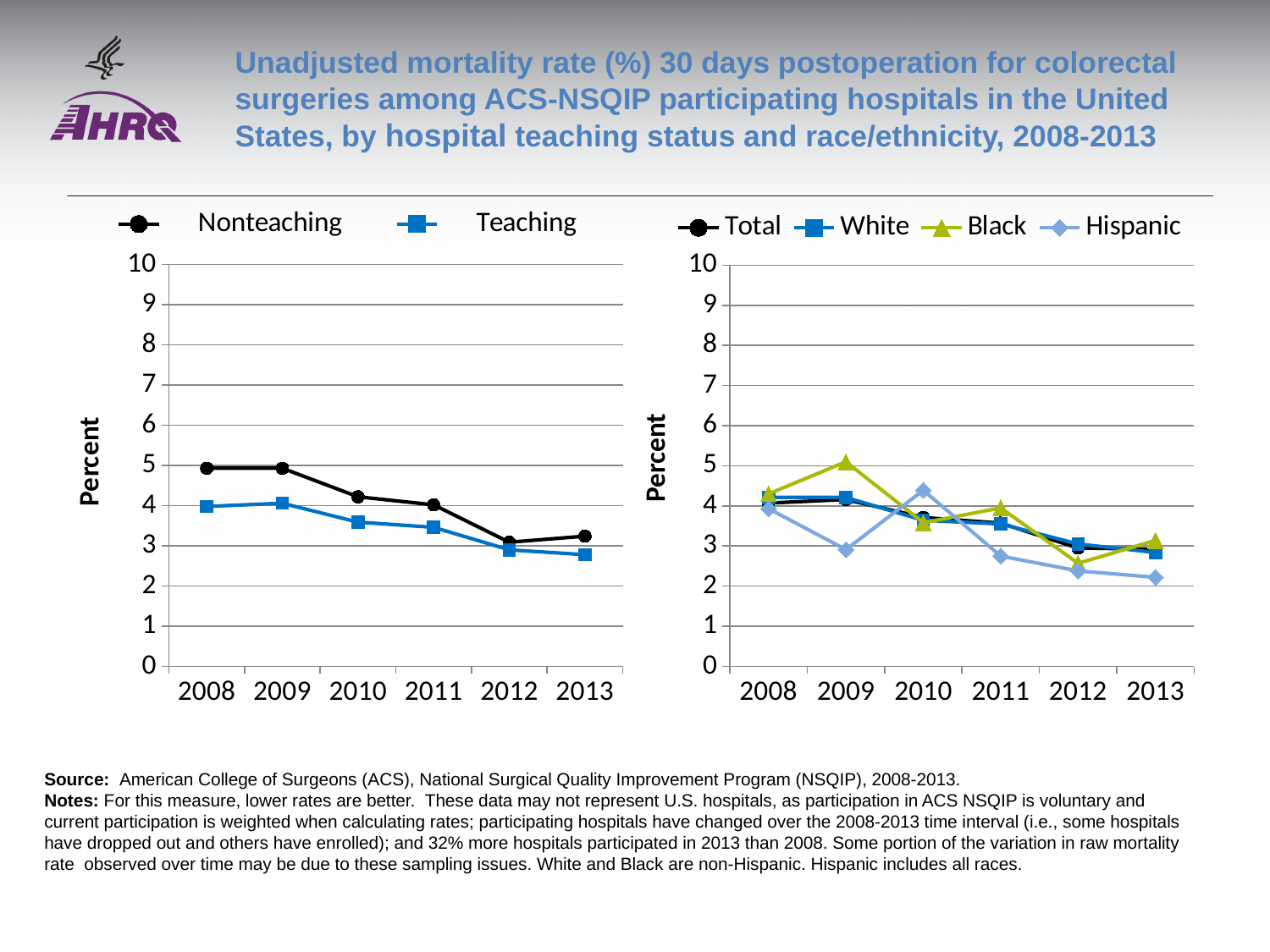

# Unadjusted mortality rate (%) 30 days postoperation for colorectal surgeries among ACS-NSQIP participating hospitals in the United States, by hospital teaching status and race/ethnicity, 2008-2013

### Chart

| Category |      Nonteaching |      Teaching |
|---|---|---|
| 2008 | 4.93 | 3.98 |
| 2009 | 4.93 | 4.06 |
| 2010 | 4.22 | 3.59 |
| 2011 | 4.02 | 3.46 |
| 2012 | 3.09 | 2.9 |
| 2013 | 3.24 | 2.78 |

### Chart

| Category | Total | White | Black | Hispanic |
|---|---|---|---|---|
| 2008 | 4.07 | 4.21 | 4.3 | 3.93 |
| 2009 | 4.16 | 4.21 | 5.1 | 2.91 |
| 2010 | 3.71 | 3.64 | 3.58 | 4.39 |
| 2011 | 3.57 | 3.55 | 3.95 | 2.75 |
| 2012 | 2.95 | 3.05 | 2.57 | 2.38 |
| 2013 | 2.92 | 2.84 | 3.14 | 2.22 |
Source:  American College of Surgeons (ACS), National Surgical Quality Improvement Program (NSQIP), 2008-2013.
Notes: For this measure, lower rates are better.  These data may not represent U.S. hospitals, as participation in ACS NSQIP is voluntary and current participation is weighted when calculating rates; participating hospitals have changed over the 2008-2013 time interval (i.e., some hospitals have dropped out and others have enrolled); and 32% more hospitals participated in 2013 than 2008. Some portion of the variation in raw mortality rate  observed over time may be due to these sampling issues. White and Black are non-Hispanic. Hispanic includes all races.